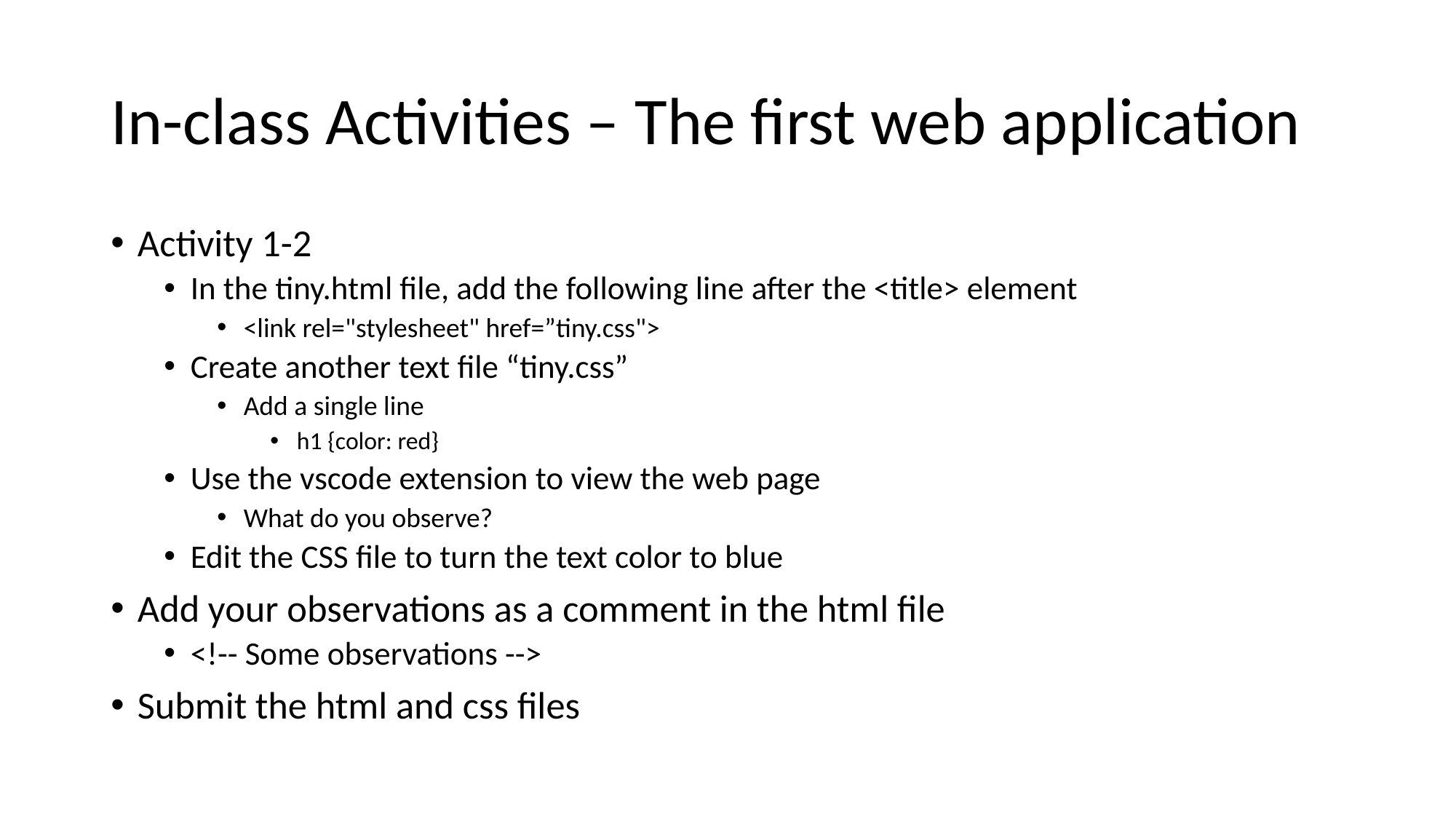

# In-class Activities – The first web application
Activity 1-2
In the tiny.html file, add the following line after the <title> element
<link rel="stylesheet" href=”tiny.css">
Create another text file “tiny.css”
Add a single line
h1 {color: red}
Use the vscode extension to view the web page
What do you observe?
Edit the CSS file to turn the text color to blue
Add your observations as a comment in the html file
<!-- Some observations -->
Submit the html and css files